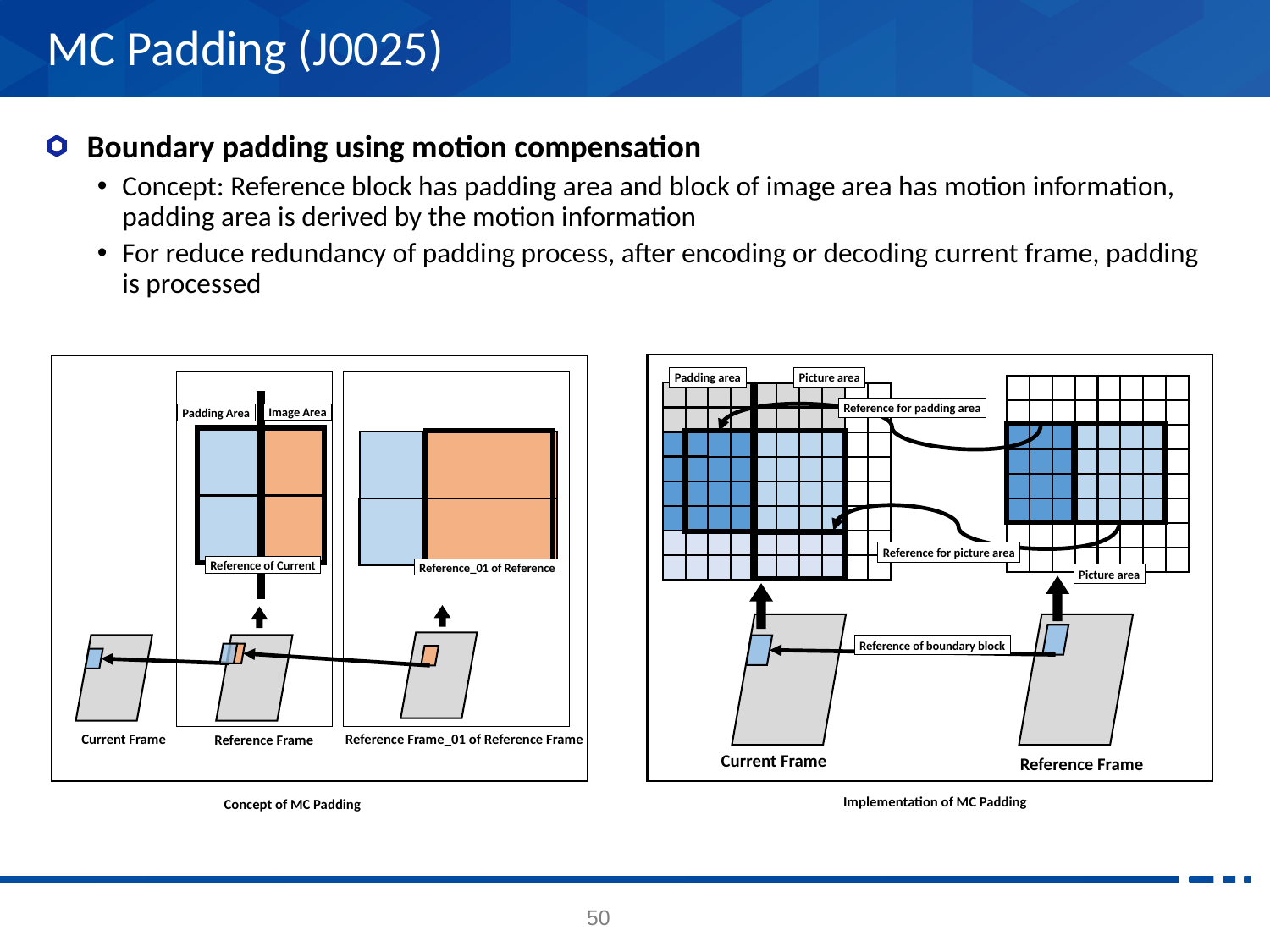

# MC Padding (J0025)
Boundary padding using motion compensation
Concept: Reference block has padding area and block of image area has motion information, padding area is derived by the motion information
For reduce redundancy of padding process, after encoding or decoding current frame, padding is processed

Padding area
Picture area

Reference for padding area

Reference for picture area

Picture area

Reference of boundary block
Current Frame
Reference Frame

Image Area
Padding Area

Reference of Current
Reference_01 of Reference

Current Frame
Reference Frame_01 of Reference Frame
Reference Frame
Implementation of MC Padding
Concept of MC Padding